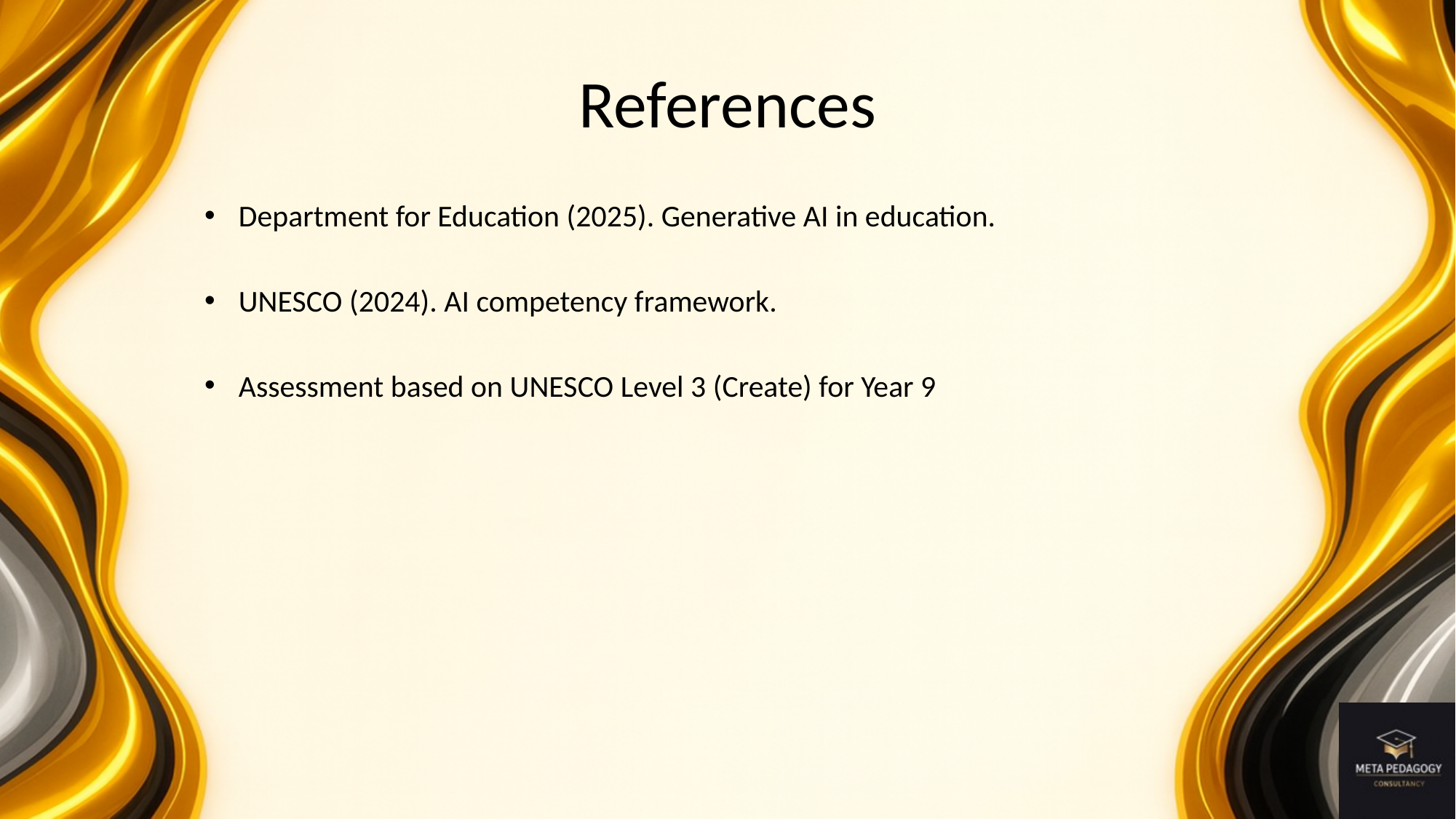

# References
Department for Education (2025). Generative AI in education.

UNESCO (2024). AI competency framework.

Assessment based on UNESCO Level 3 (Create) for Year 9